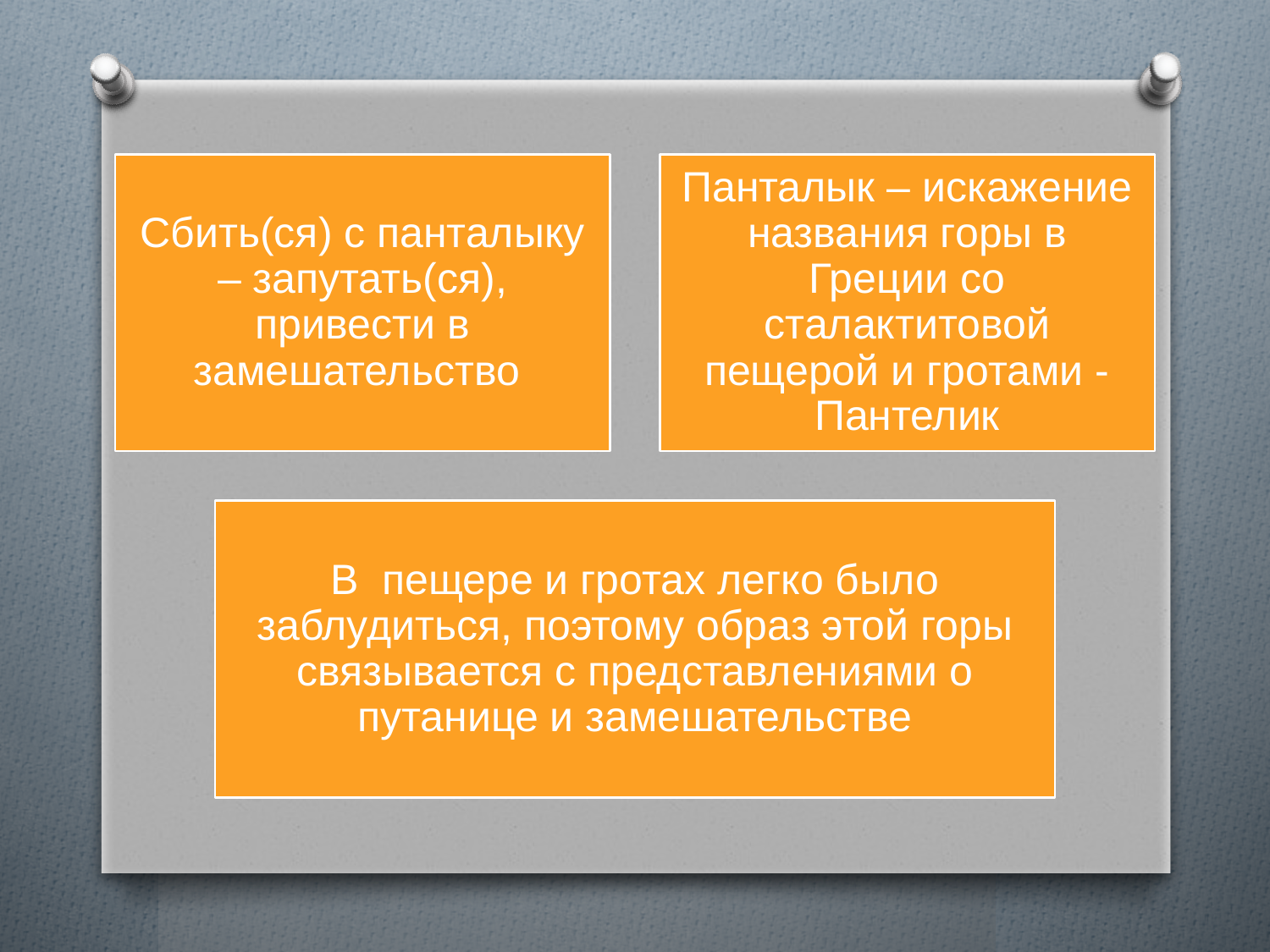

Сбить(ся) с панталыку – запутать(ся), привести в замешательство
Панталык – искажение названия горы в Греции со сталактитовой пещерой и гротами - Пантелик
В  пещере и гротах легко было заблудиться, поэтому образ этой горы связывается с представлениями о путанице и замешательстве